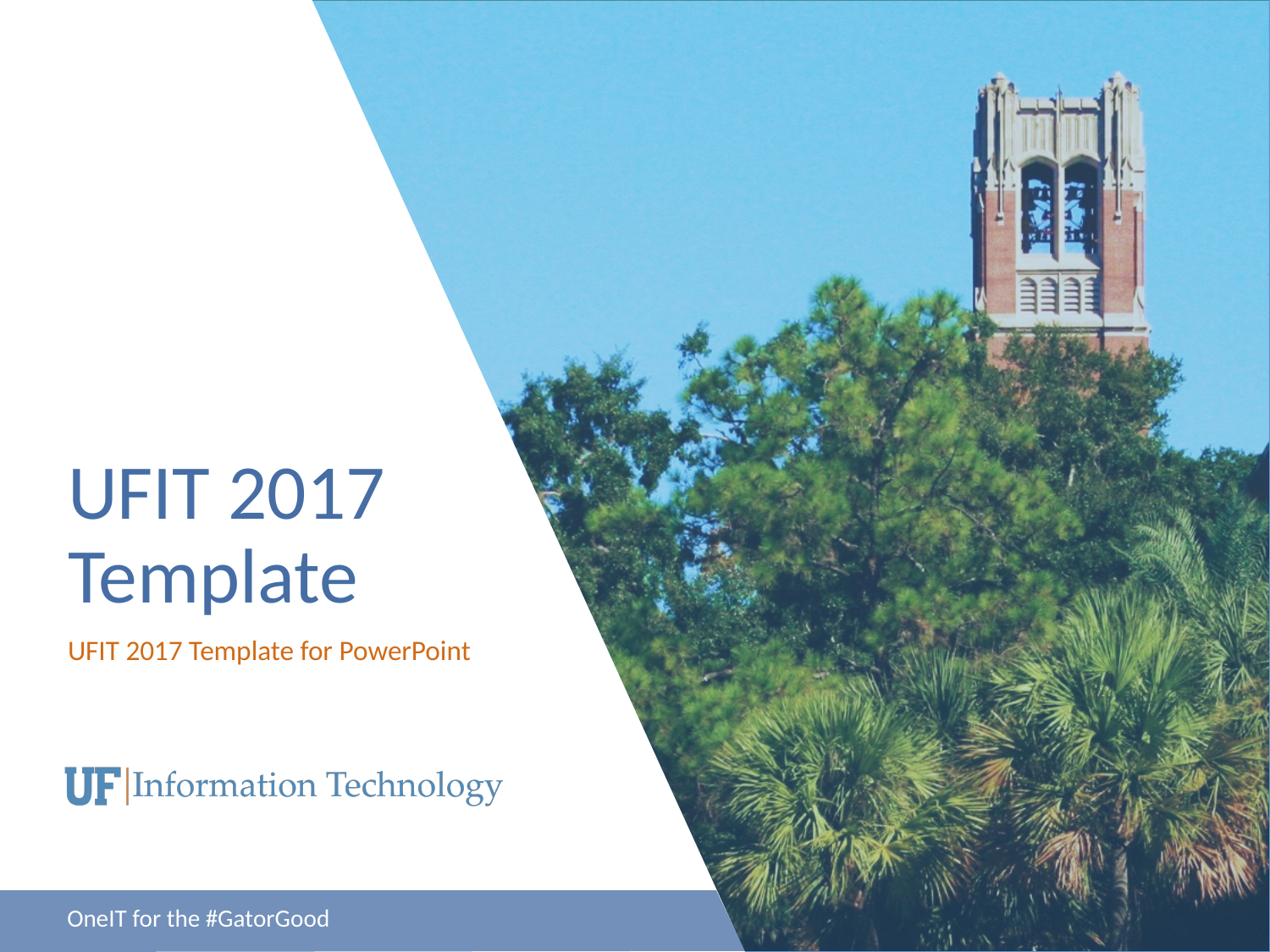

# UFIT 2017 Template
UFIT 2017 Template for PowerPoint